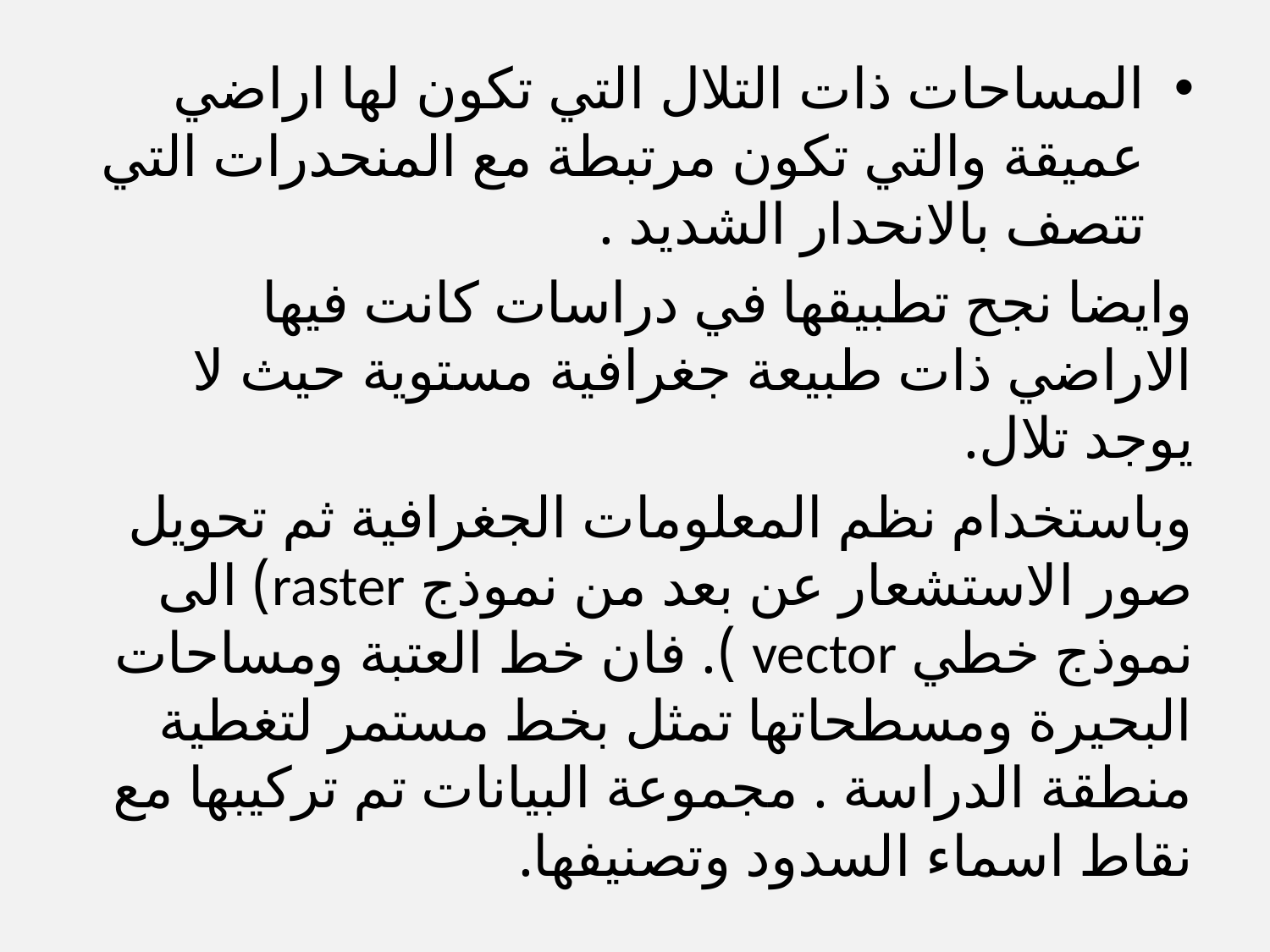

المساحات ذات التلال التي تكون لها اراضي عميقة والتي تكون مرتبطة مع المنحدرات التي تتصف بالانحدار الشديد .
وايضا نجح تطبيقها في دراسات كانت فيها الاراضي ذات طبيعة جغرافية مستوية حيث لا يوجد تلال.
وباستخدام نظم المعلومات الجغرافية ثم تحويل صور الاستشعار عن بعد من نموذج raster) الى نموذج خطي vector ). فان خط العتبة ومساحات البحيرة ومسطحاتها تمثل بخط مستمر لتغطية منطقة الدراسة . مجموعة البيانات تم تركيبها مع نقاط اسماء السدود وتصنيفها.